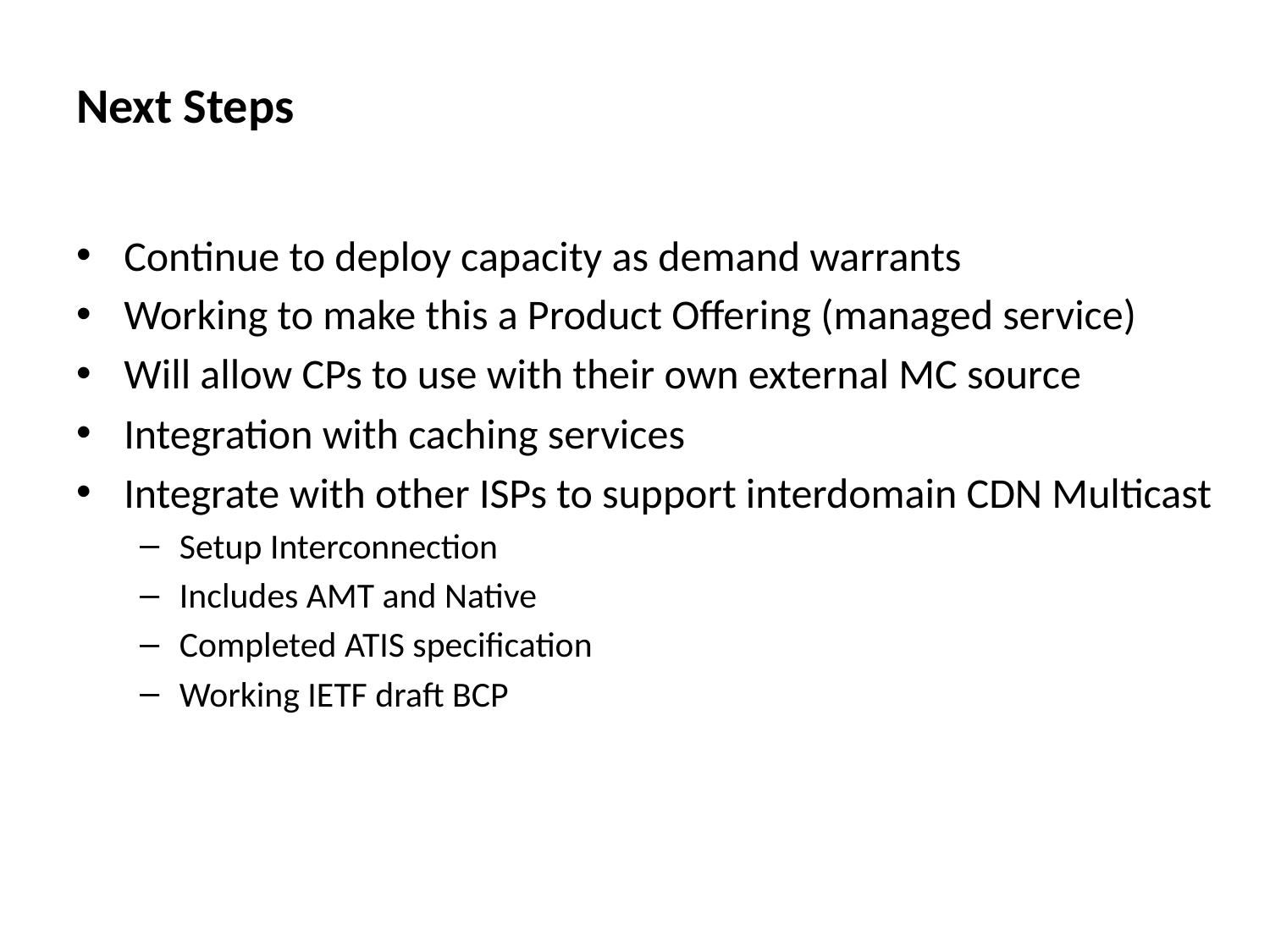

# Next Steps
Continue to deploy capacity as demand warrants
Working to make this a Product Offering (managed service)
Will allow CPs to use with their own external MC source
Integration with caching services
Integrate with other ISPs to support interdomain CDN Multicast
Setup Interconnection
Includes AMT and Native
Completed ATIS specification
Working IETF draft BCP